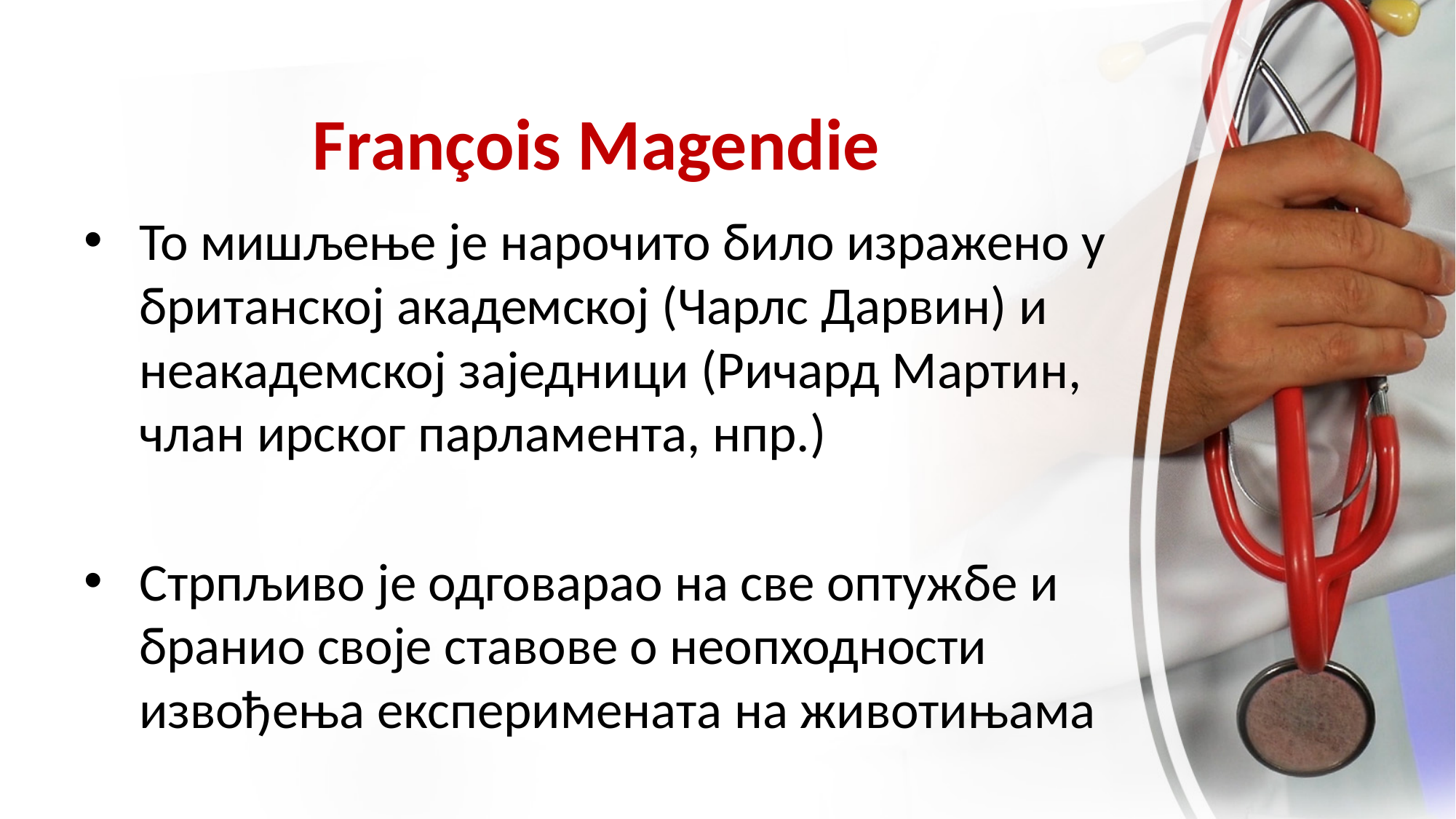

# François Magendie
То мишљење је нарочито било изражено у британској академској (Чарлс Дарвин) и неакадемској заједници (Ричард Мартин, члан ирског парламента, нпр.)

Стрпљиво је одговарао на све оптужбе и бранио своје ставове о неопходности извођења експеримената на животињама